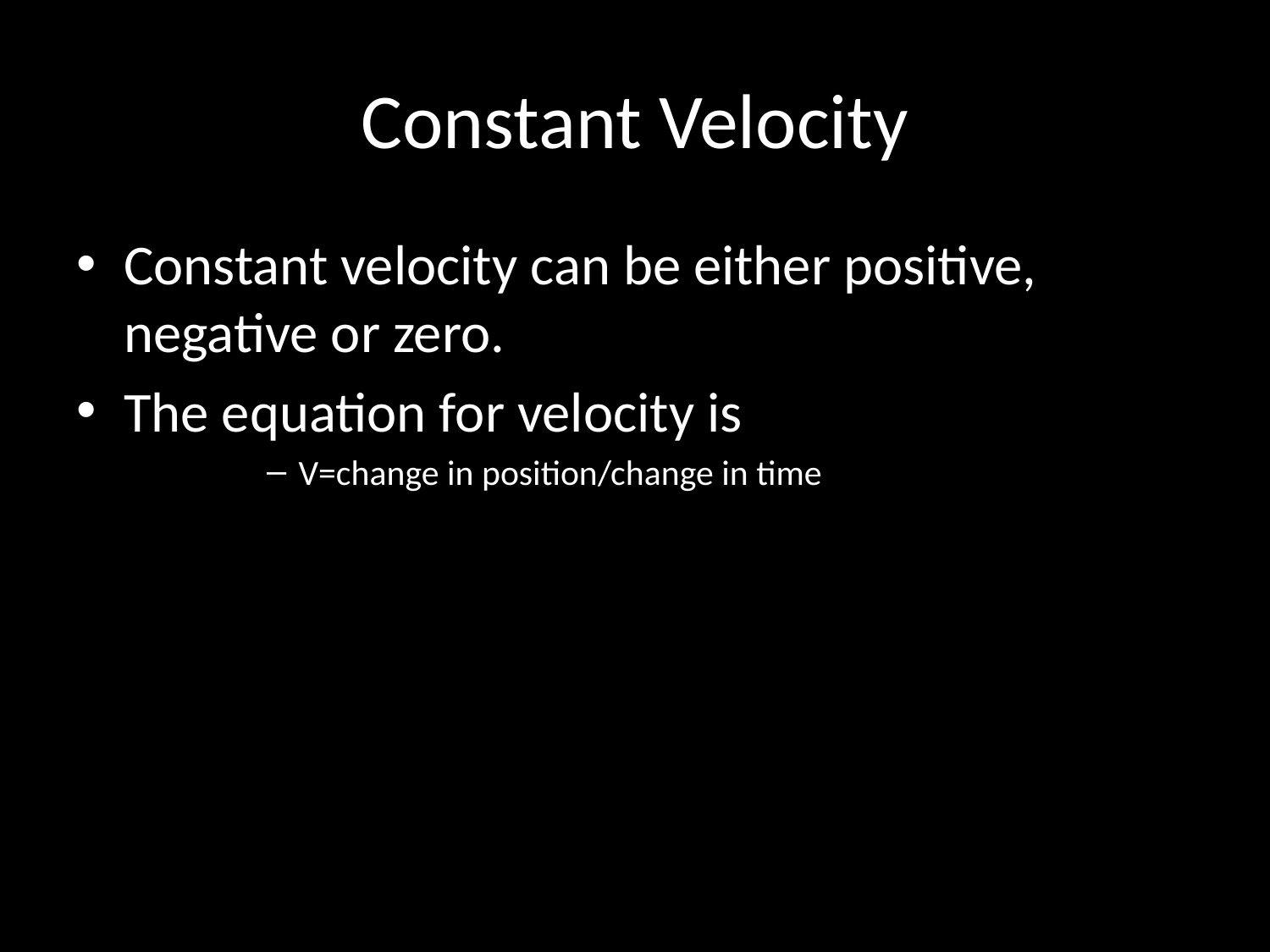

# Constant Velocity
Constant velocity can be either positive, negative or zero.
The equation for velocity is
V=change in position/change in time